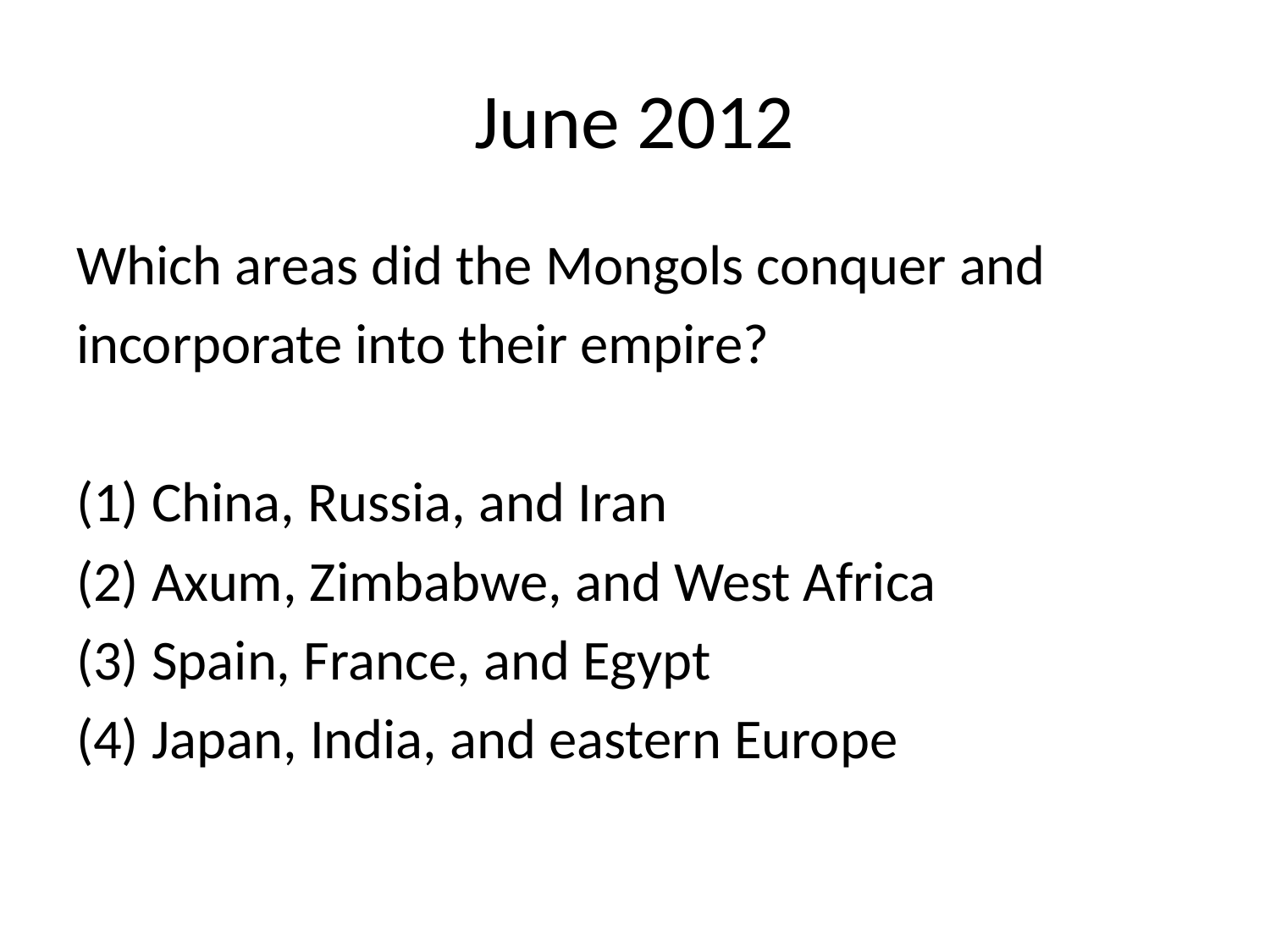

# June 2012
Which areas did the Mongols conquer and
incorporate into their empire?

(1) China, Russia, and Iran
(2) Axum, Zimbabwe, and West Africa
(3) Spain, France, and Egypt
(4) Japan, India, and eastern Europe